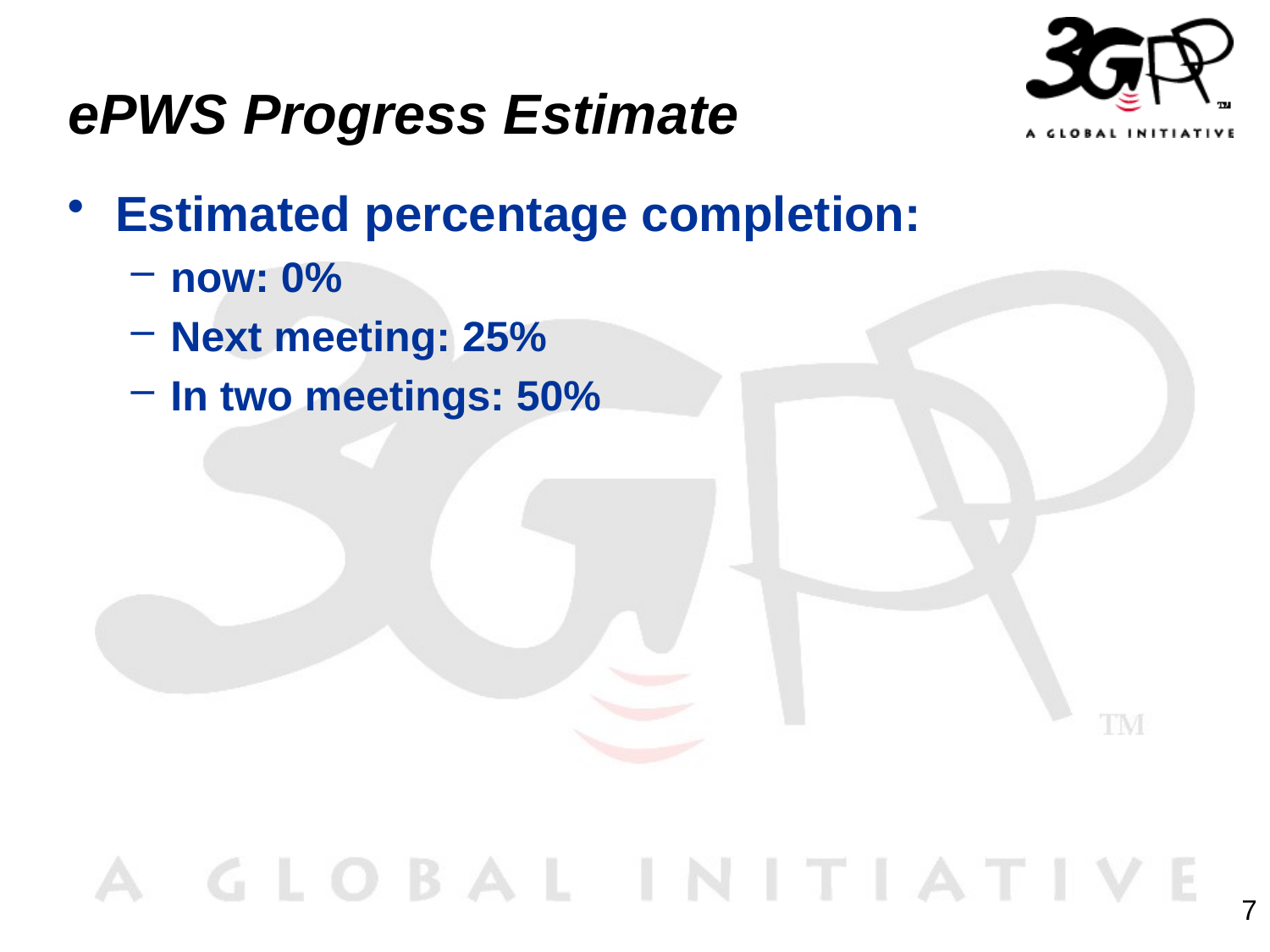

# ePWS Progress Estimate
Estimated percentage completion:
now: 0%
Next meeting: 25%
In two meetings: 50%
7